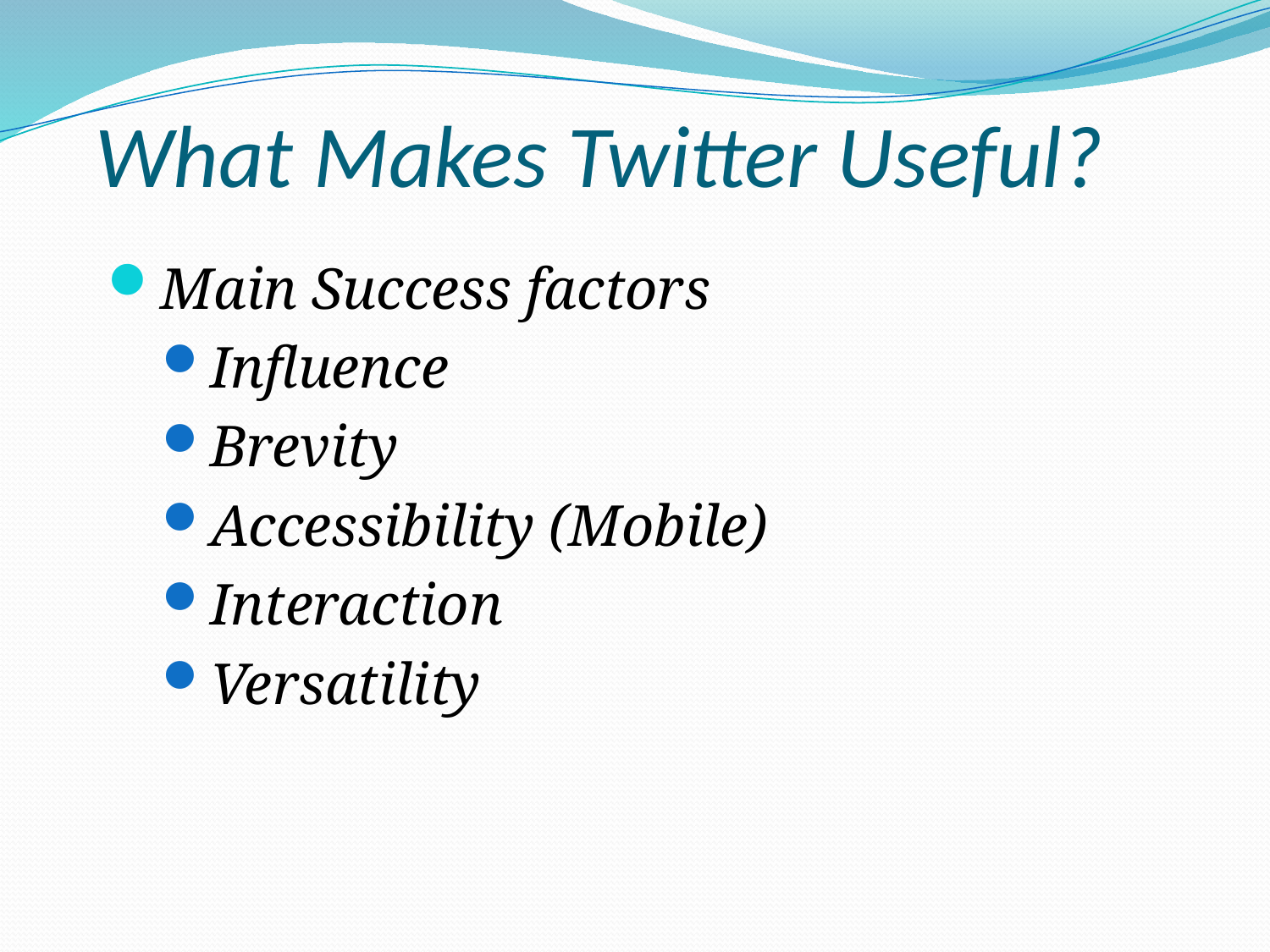

# What Makes Twitter Useful?
Main Success factors
Influence
Brevity
Accessibility (Mobile)
Interaction
Versatility